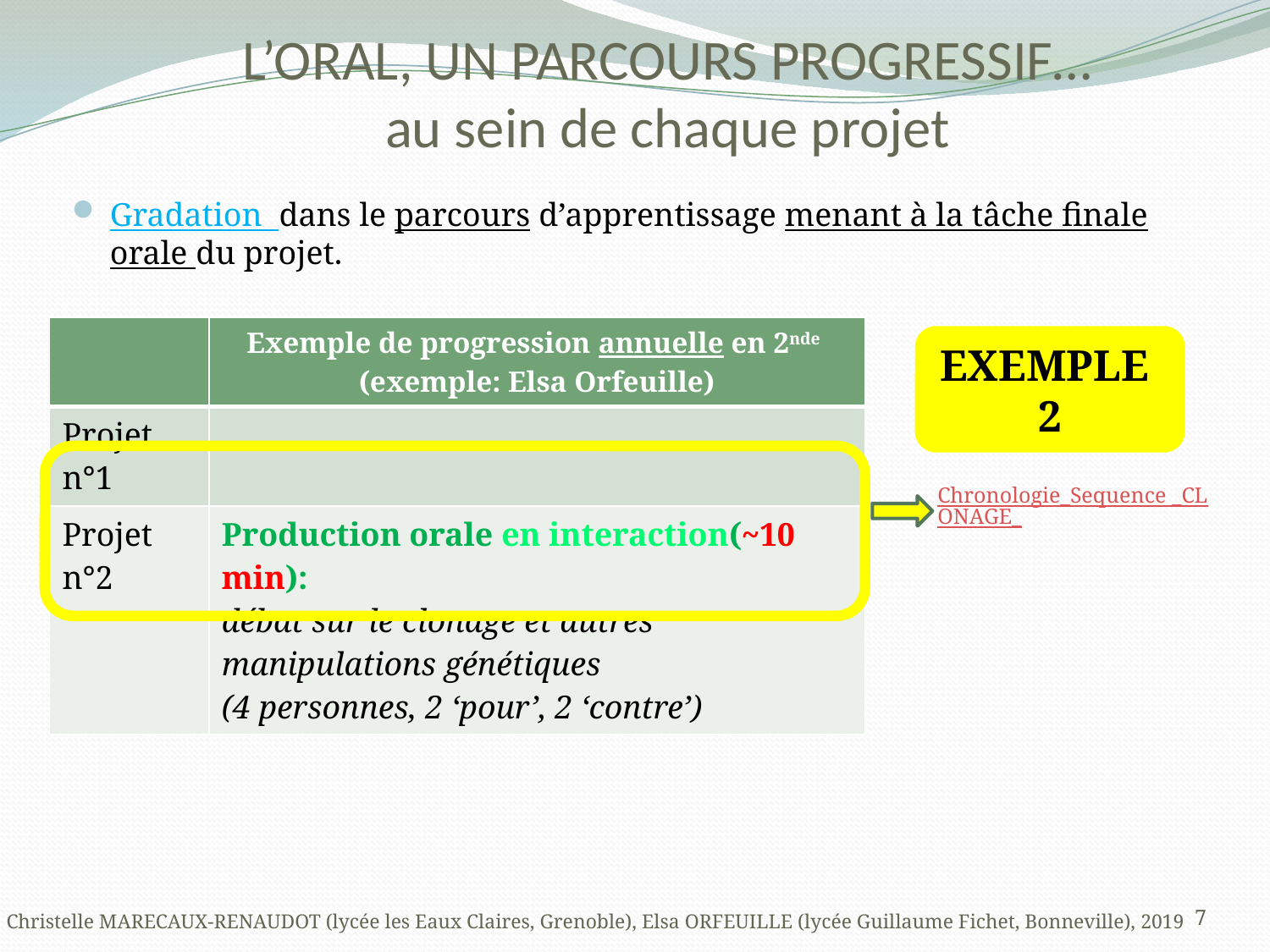

# L’ORAL, UN PARCOURS PROGRESSIF… au sein de chaque projet
Gradation  dans le parcours d’apprentissage menant à la tâche finale orale du projet.
|  | Exemple de progression annuelle en 2nde (exemple: Elsa Orfeuille) |
| --- | --- |
| Projet n°1 |  |
| Projet n°2 | Production orale en interaction(~10 min): débat sur le clonage et autres manipulations génétiques (4 personnes, 2 ‘pour’, 2 ‘contre’) |
EXEMPLE  2

Chronologie_Sequence _CLONAGE_

7
Christelle MARECAUX-RENAUDOT (lycée les Eaux Claires, Grenoble), Elsa ORFEUILLE (lycée Guillaume Fichet, Bonneville), 2019